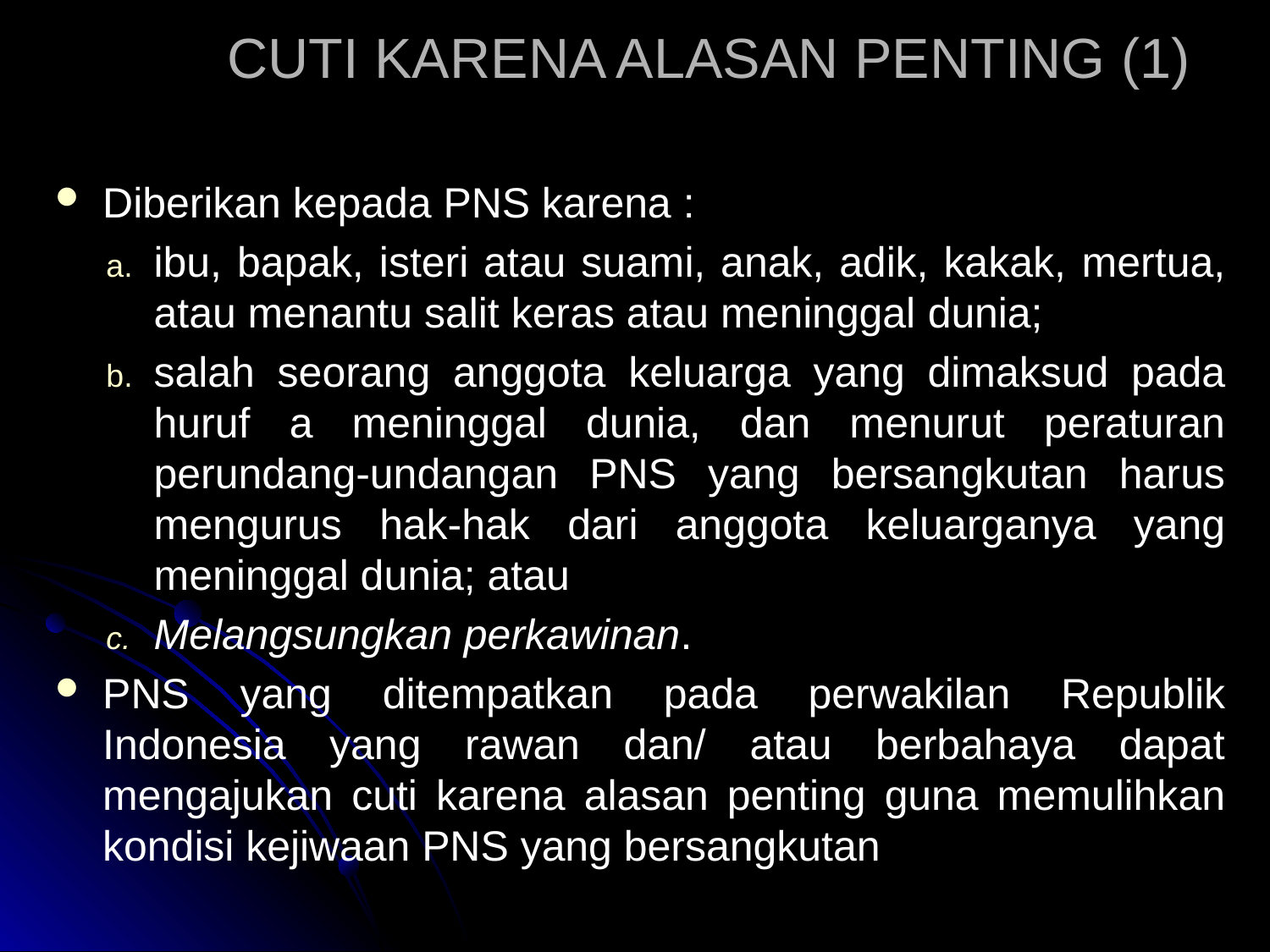

# CUTI KARENA ALASAN PENTING (1)
Diberikan kepada PNS karena :
ibu, bapak, isteri atau suami, anak, adik, kakak, mertua, atau menantu salit keras atau meninggal dunia;
salah seorang anggota keluarga yang dimaksud pada huruf a meninggal dunia, dan menurut peraturan perundang-undangan PNS yang bersangkutan harus mengurus hak-hak dari anggota keluarganya yang meninggal dunia; atau
Melangsungkan perkawinan.
PNS yang ditempatkan pada perwakilan Republik Indonesia yang rawan dan/ atau berbahaya dapat mengajukan cuti karena alasan penting guna memulihkan kondisi kejiwaan PNS yang bersangkutan